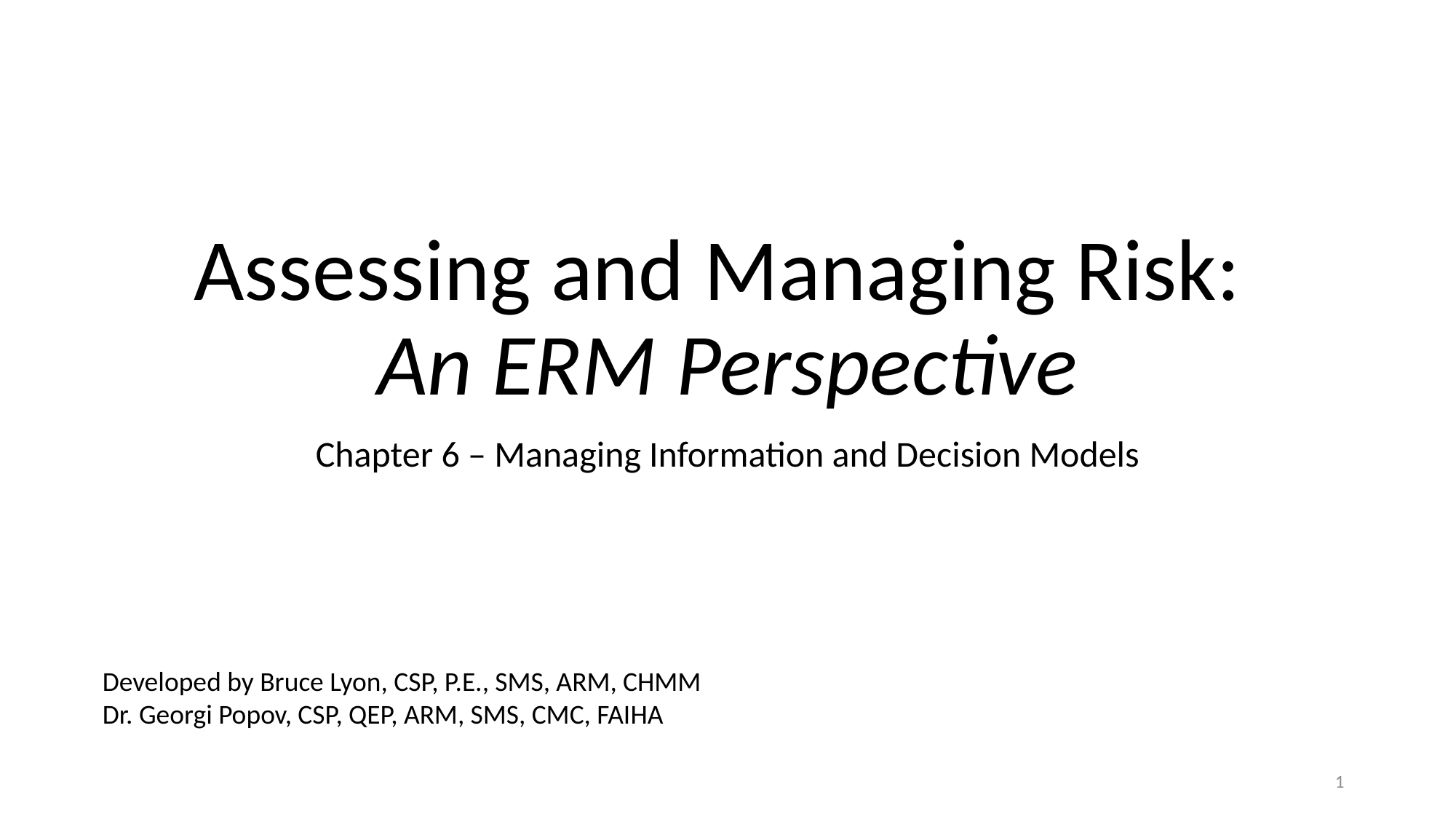

# Assessing and Managing Risk: An ERM Perspective
Chapter 6 – Managing Information and Decision Models
Developed by Bruce Lyon, CSP, P.E., SMS, ARM, CHMM
Dr. Georgi Popov, CSP, QEP, ARM, SMS, CMC, FAIHA
1